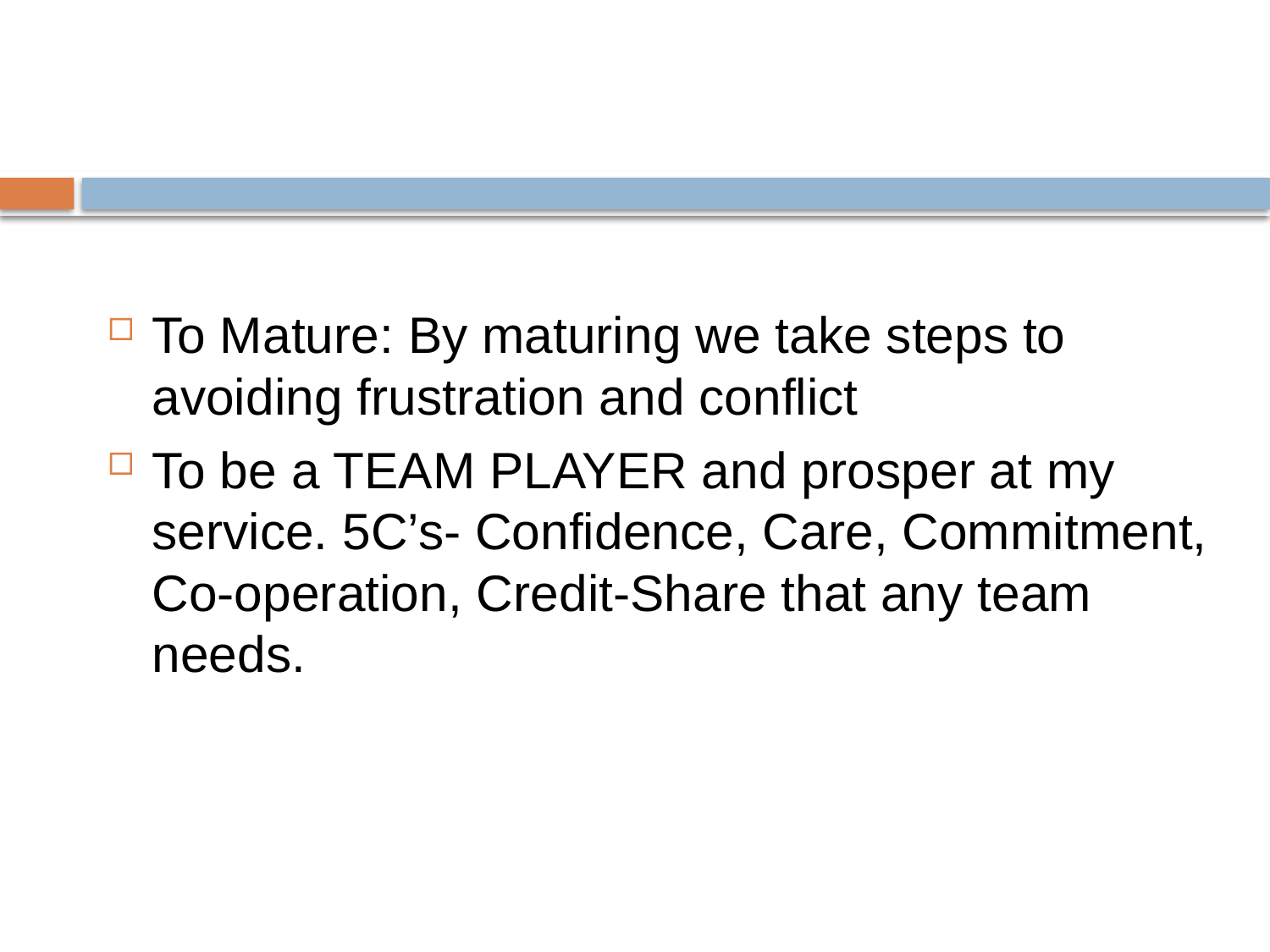

To Mature: By maturing we take steps to avoiding frustration and conflict
To be a TEAM PLAYER and prosper at my service. 5C’s- Confidence, Care, Commitment, Co-operation, Credit-Share that any team needs.